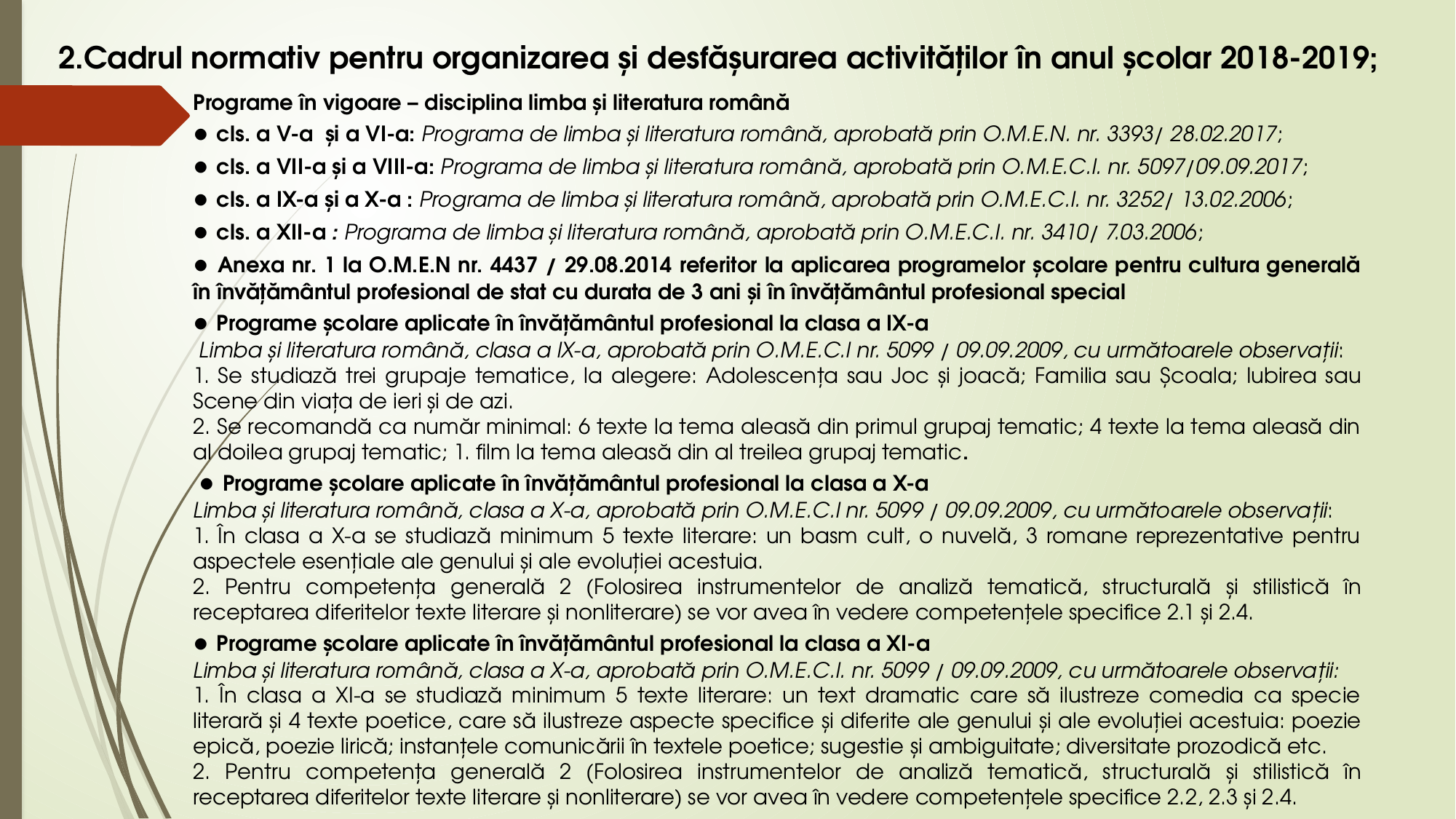

2.Cadrul normativ pentru organizarea și desfășurarea activităților în anul școlar 2018-2019;

Programe în vigoare – disciplina limba și literatura română
• cls. a V-a  și a VI-a: Programa de limba și literatura română, aprobată prin O.M.E.N. nr. 3393/ 28.02.2017;
• cls. a VII-a și a VIII-a: Programa de limba și literatura română, aprobată prin O.M.E.C.I. nr. 5097/09.09.2017;
• cls. a IX-a și a X-a : Programa de limba și literatura română, aprobată prin O.M.E.C.I. nr. 3252/ 13.02.2006;
• cls. a XII-a : Programa de limba și literatura română, aprobată prin O.M.E.C.I. nr. 3410/ 7.03.2006;
• Anexa nr. 1 la O.M.E.N nr. 4437 / 29.08.2014 referitor la aplicarea programelor școlare pentru cultura generală în învățământul profesional de stat cu durata de 3 ani și în învățământul profesional special
• Programe şcolare aplicate în învăţământul profesional la clasa a IX-a
 Limba şi literatura română, clasa a IX-a, aprobată prin O.M.E.C.I nr. 5099 / 09.09.2009, cu următoarele observaţii:
1. Se studiază trei grupaje tematice, la alegere: Adolescenţa sau Joc şi joacă; Familia sau Şcoala; Iubirea sau Scene din viaţa de ieri şi de azi.
2. Se recomandă ca număr minimal: 6 texte la tema aleasă din primul grupaj tematic; 4 texte la tema aleasă din al doilea grupaj tematic; 1. film la tema aleasă din al treilea grupaj tematic.
 • Programe şcolare aplicate în învăţământul profesional la clasa a X-a
Limba şi literatura română, clasa a X-a, aprobată prin O.M.E.C.I nr. 5099 / 09.09.2009, cu următoarele observaţii:
1. În clasa a X-a se studiază minimum 5 texte literare: un basm cult, o nuvelă, 3 romane reprezentative pentru aspectele esenţiale ale genului şi ale evoluţiei acestuia.
2. Pentru competenţa generală 2 (Folosirea instrumentelor de analiză tematică, structurală şi stilistică în receptarea diferitelor texte literare şi nonliterare) se vor avea în vedere competenţele specifice 2.1 şi 2.4.
• Programe şcolare aplicate în învăţământul profesional la clasa a XI-a
Limba şi literatura română, clasa a X-a, aprobată prin O.M.E.C.I. nr. 5099 / 09.09.2009, cu următoarele observaţii:
1. În clasa a XI-a se studiază minimum 5 texte literare: un text dramatic care să ilustreze comedia ca specie literară şi 4 texte poetice, care să ilustreze aspecte specifice şi diferite ale genului şi ale evoluţiei acestuia: poezie epică, poezie lirică; instanţele comunicării în textele poetice; sugestie şi ambiguitate; diversitate prozodică etc.
2. Pentru competenţa generală 2 (Folosirea instrumentelor de analiză tematică, structurală şi stilistică în receptarea diferitelor texte literare şi nonliterare) se vor avea în vedere competenţele specifice 2.2, 2.3 şi 2.4.